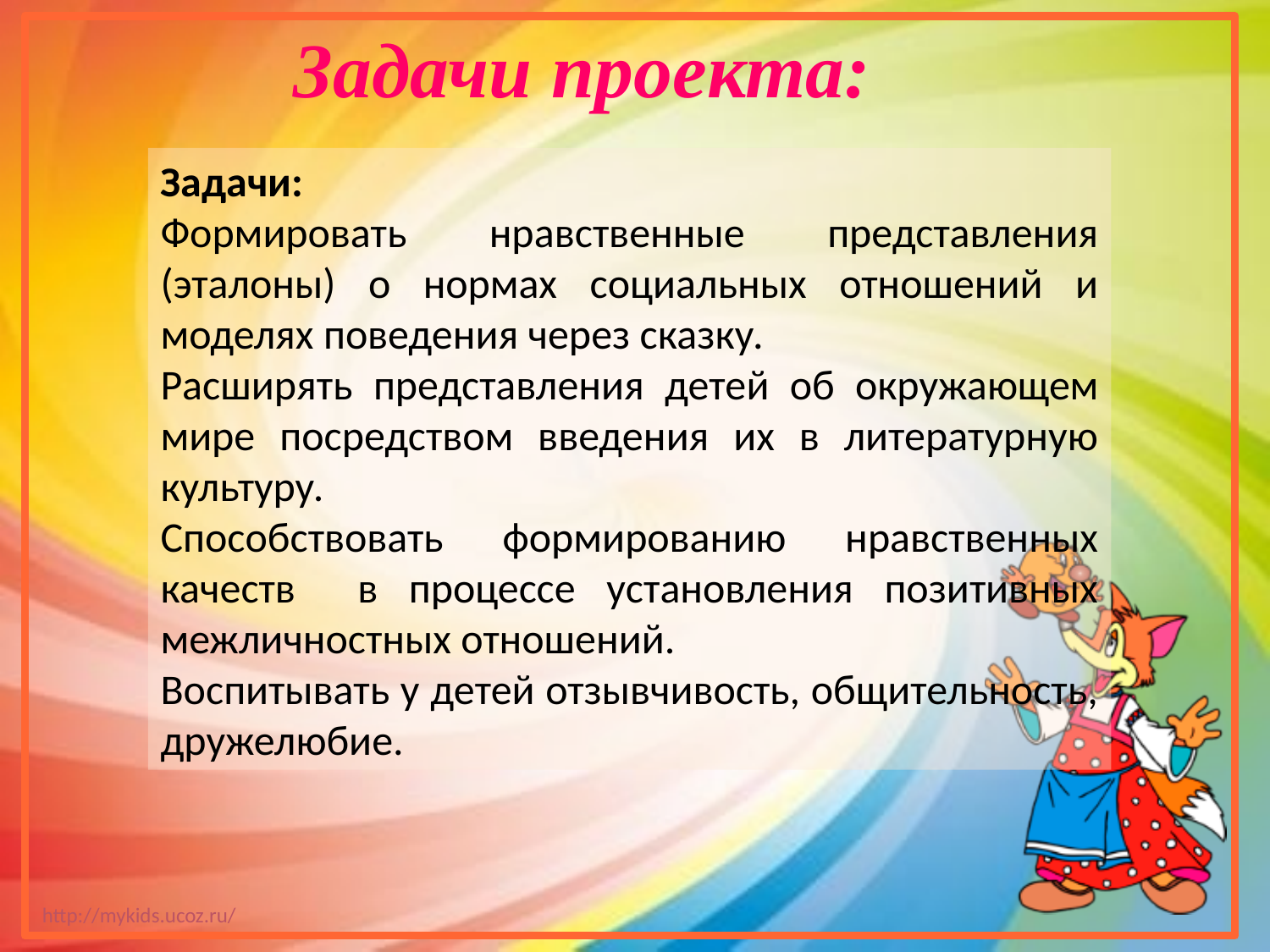

Задачи проекта:
Задачи:
Формировать нравственные представления (эталоны) о нормах социальных отношений и моделях поведения через сказку.
Расширять представления детей об окружающем мире посредством введения их в литературную культуру.
Способствовать формированию нравственных качеств  в процессе установления позитивных межличностных отношений.
Воспитывать у детей отзывчивость, общительность, дружелюбие.